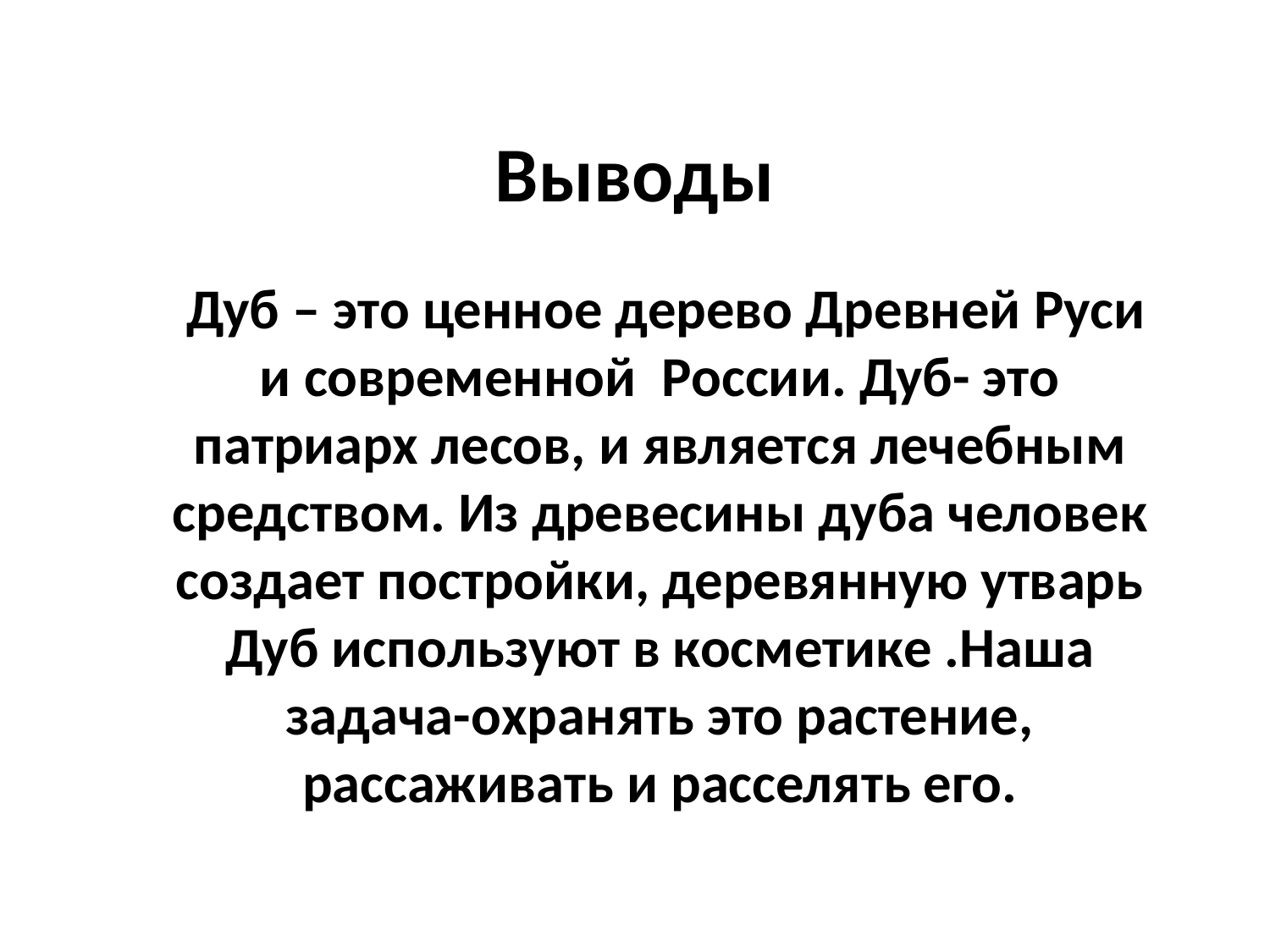

# Выводы
 Дуб – это ценное дерево Древней Руси и современной  России. Дуб- это патриарх лесов, и является лечебным средством. Из древесины дуба человек создает постройки, деревянную утварь Дуб используют в косметике .Наша задача-охранять это растение, рассаживать и расселять его.